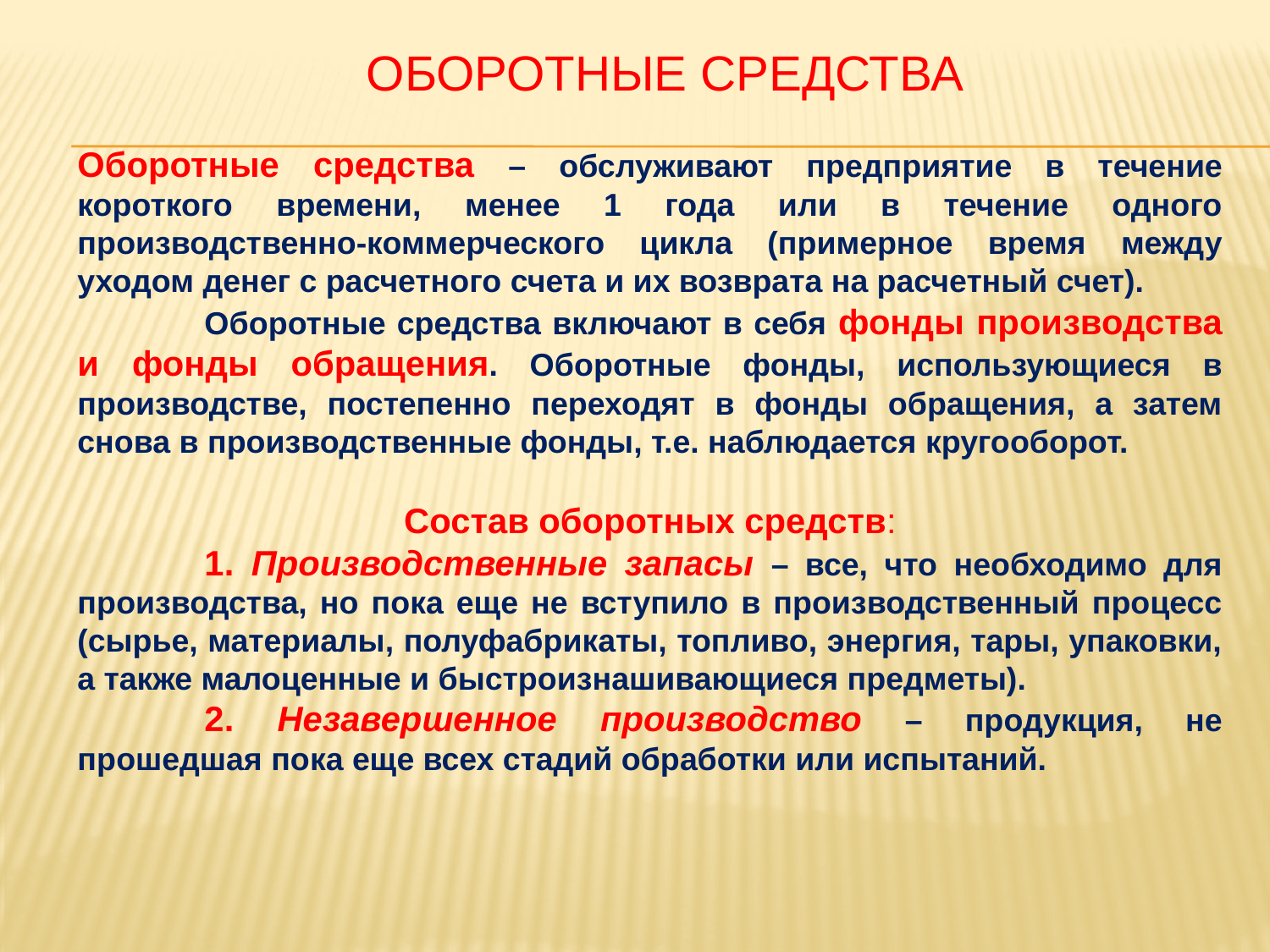

# ОБОРОТНЫЕ СРЕДСТВА
Оборотные средства – обслуживают предприятие в течение короткого времени, менее 1 года или в течение одного производственно-коммерческого цикла (примерное время между уходом денег с расчетного счета и их возврата на расчетный счет).
	Оборотные средства включают в себя фонды производства и фонды обращения. Оборотные фонды, использующиеся в производстве, постепенно переходят в фонды обращения, а затем снова в производственные фонды, т.е. наблюдается кругооборот.

Состав оборотных средств:
	1. Производственные запасы – все, что необходимо для производства, но пока еще не вступило в производственный процесс (сырье, материалы, полуфабрикаты, топливо, энергия, тары, упаковки, а также малоценные и быстроизнашивающиеся предметы).
	2. Незавершенное производство – продукция, не прошедшая пока еще всех стадий обработки или испытаний.